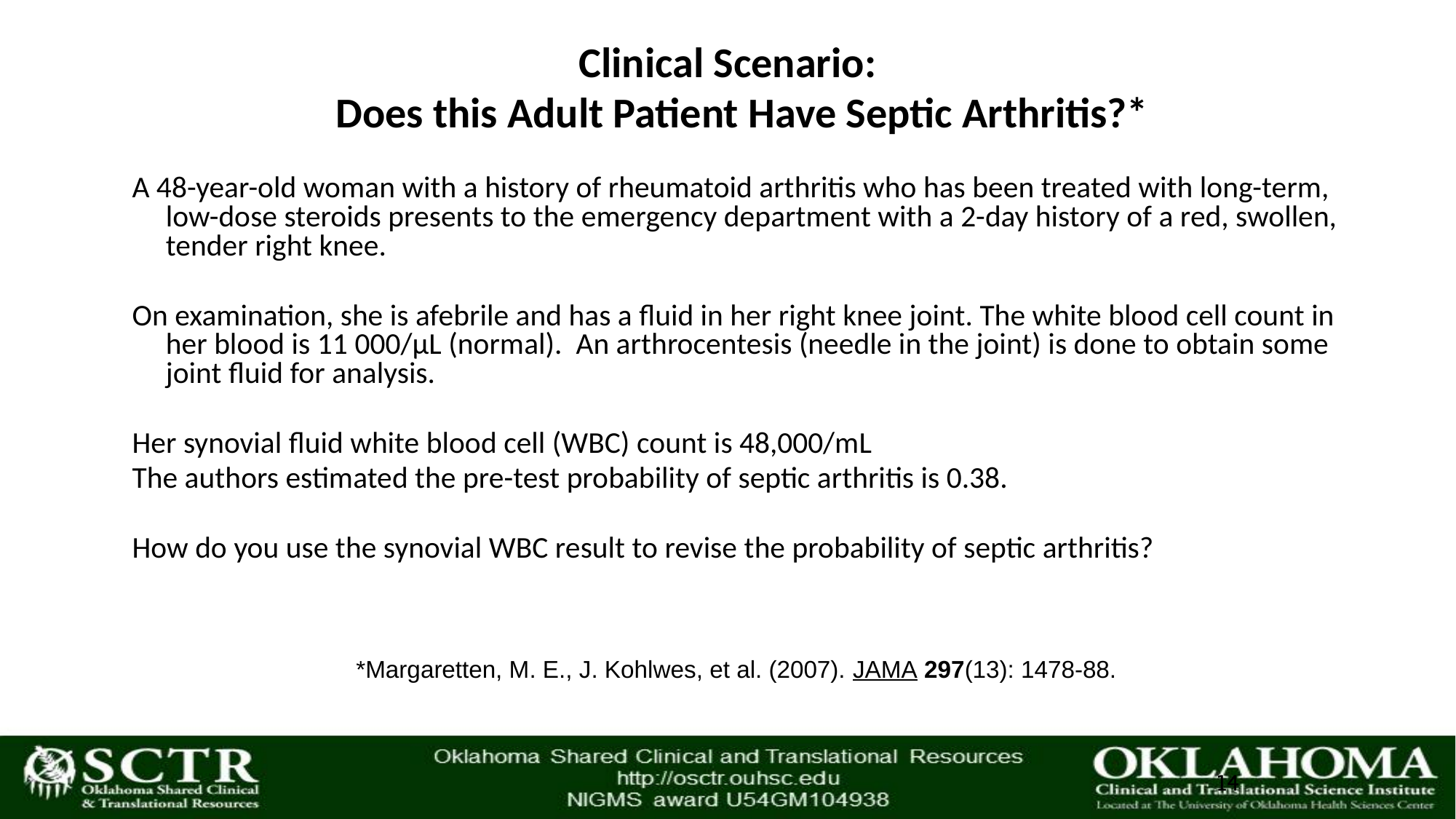

Clinical Scenario:
   Does this Adult Patient Have Septic Arthritis?*
A 48-year-old woman with a history of rheumatoid arthritis who has been treated with long-term, low-dose steroids presents to the emergency department with a 2-day history of a red, swollen, tender right knee.

On examination, she is afebrile and has a fluid in her right knee joint. The white blood cell count in her blood is 11 000/µL (normal).  An arthrocentesis (needle in the joint) is done to obtain some joint fluid for analysis.

Her synovial fluid white blood cell (WBC) count is 48,000/mL
The authors estimated the pre-test probability of septic arthritis is 0.38.

How do you use the synovial WBC result to revise the probability of septic arthritis?

*Margaretten, M. E., J. Kohlwes, et al. (2007). JAMA 297(13): 1478-88.
14